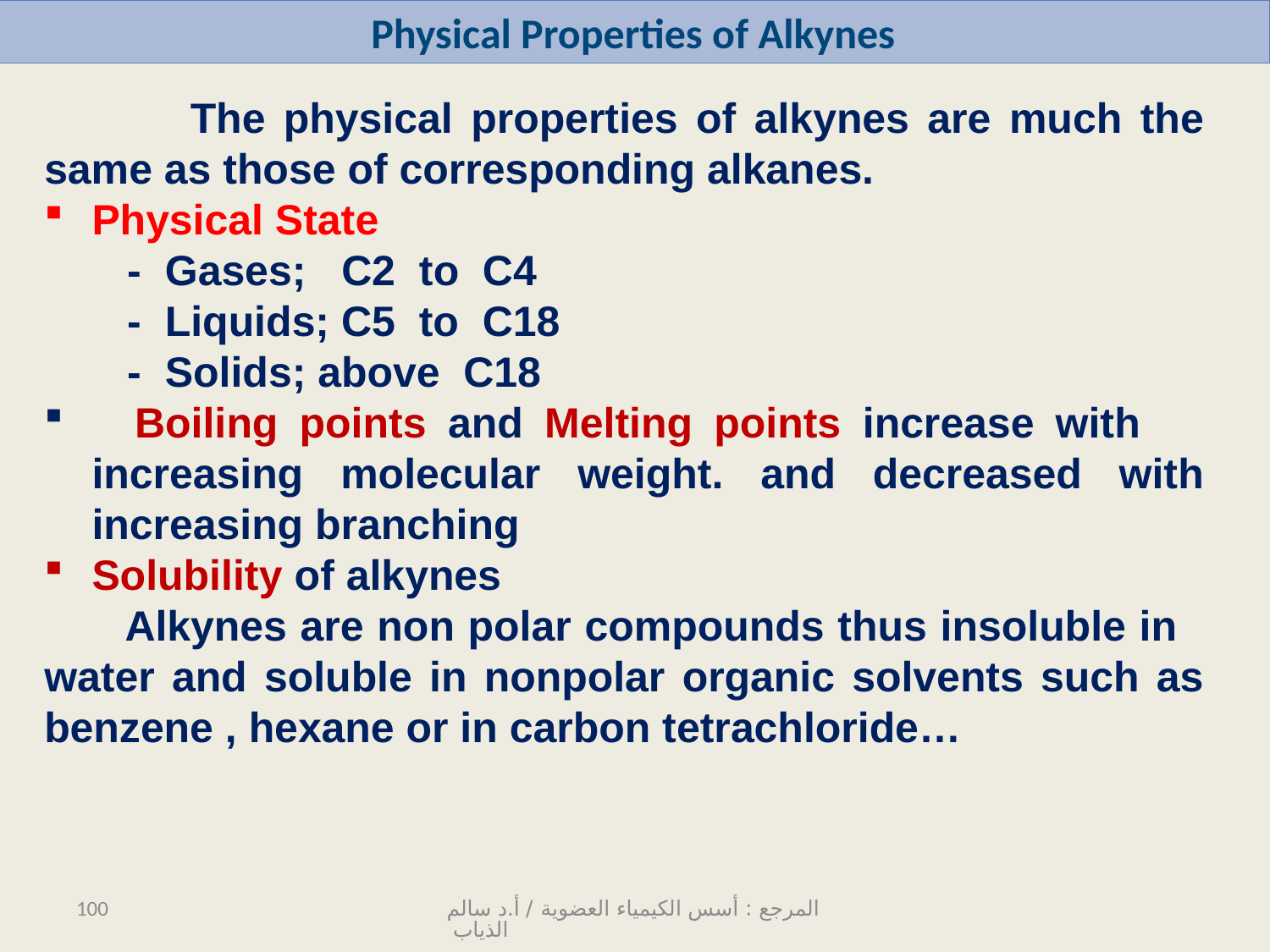

Physical Properties of Alkynes
        The physical properties of alkynes are much the same as those of corresponding alkanes.
Physical State
       -  Gases;   C2  to  C4
       -  Liquids; C5  to  C18
       -  Solids; above  C18
  Boiling points and Melting points increase with    increasing molecular weight. and decreased with increasing branching
Solubility of alkynes
      Alkynes are non polar compounds thus insoluble in   water and soluble in nonpolar organic solvents such as benzene , hexane or in carbon tetrachloride…
100
المرجع : أسس الكيمياء العضوية / أ.د سالم الذياب